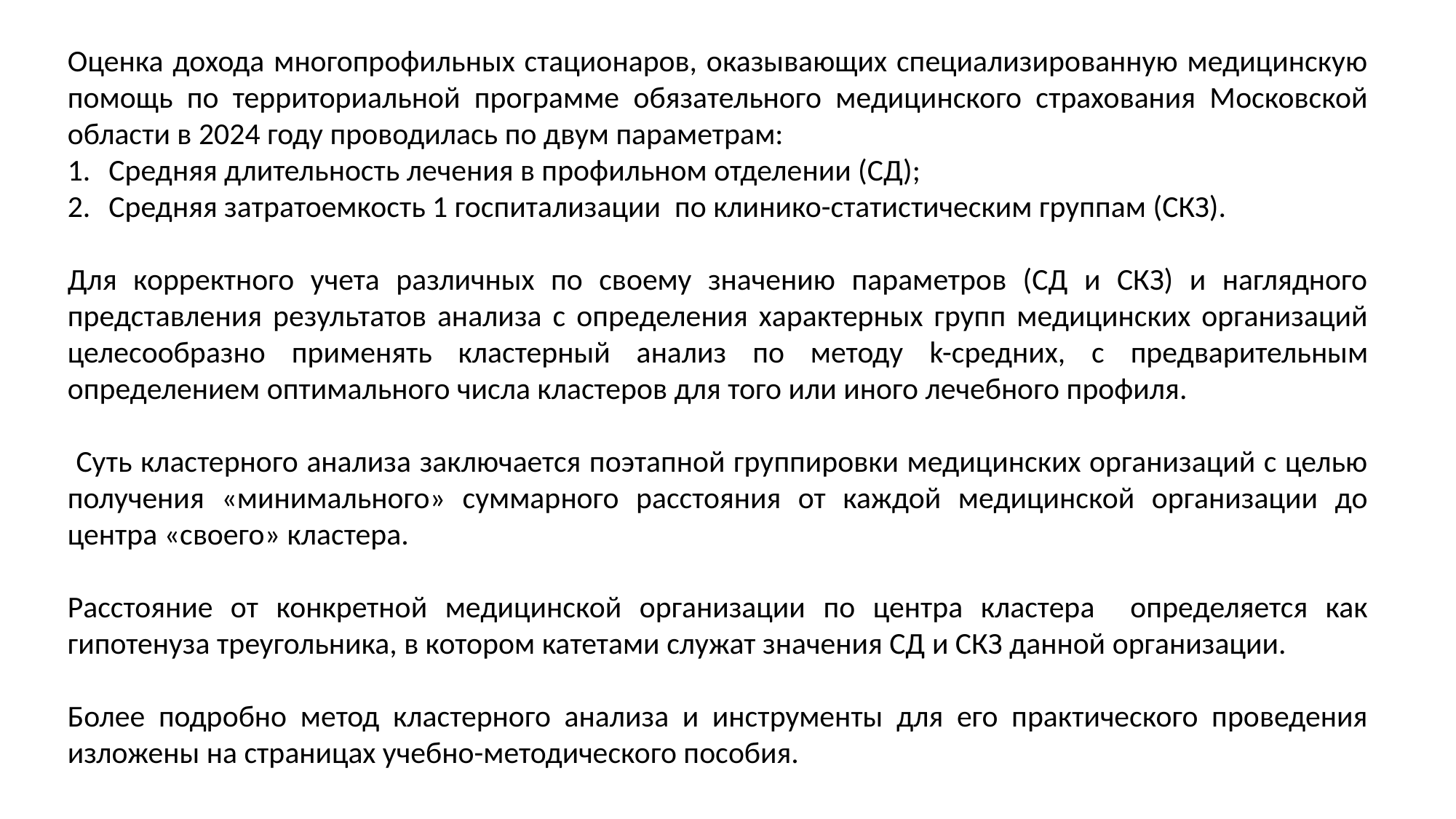

Оценка дохода многопрофильных стационаров, оказывающих специализированную медицинскую помощь по территориальной программе обязательного медицинского страхования Московской области в 2024 году проводилась по двум параметрам:
Средняя длительность лечения в профильном отделении (СД);
Средняя затратоемкость 1 госпитализации  по клинико-статистическим группам (СКЗ).

Для корректного учета различных по своему значению параметров (СД и СКЗ) и наглядного представления результатов анализа с определения характерных групп медицинских организаций целесообразно применять кластерный анализ по методу k-средних, с предварительным определением оптимального числа кластеров для того или иного лечебного профиля.

 Суть кластерного анализа заключается поэтапной группировки медицинских организаций с целью получения «минимального» суммарного расстояния от каждой медицинской организации до центра «своего» кластера.

Расстояние от конкретной медицинской организации по центра кластера  определяется как гипотенуза треугольника, в котором катетами служат значения СД и СКЗ данной организации.

Более подробно метод кластерного анализа и инструменты для его практического проведения изложены на страницах учебно-методического пособия.